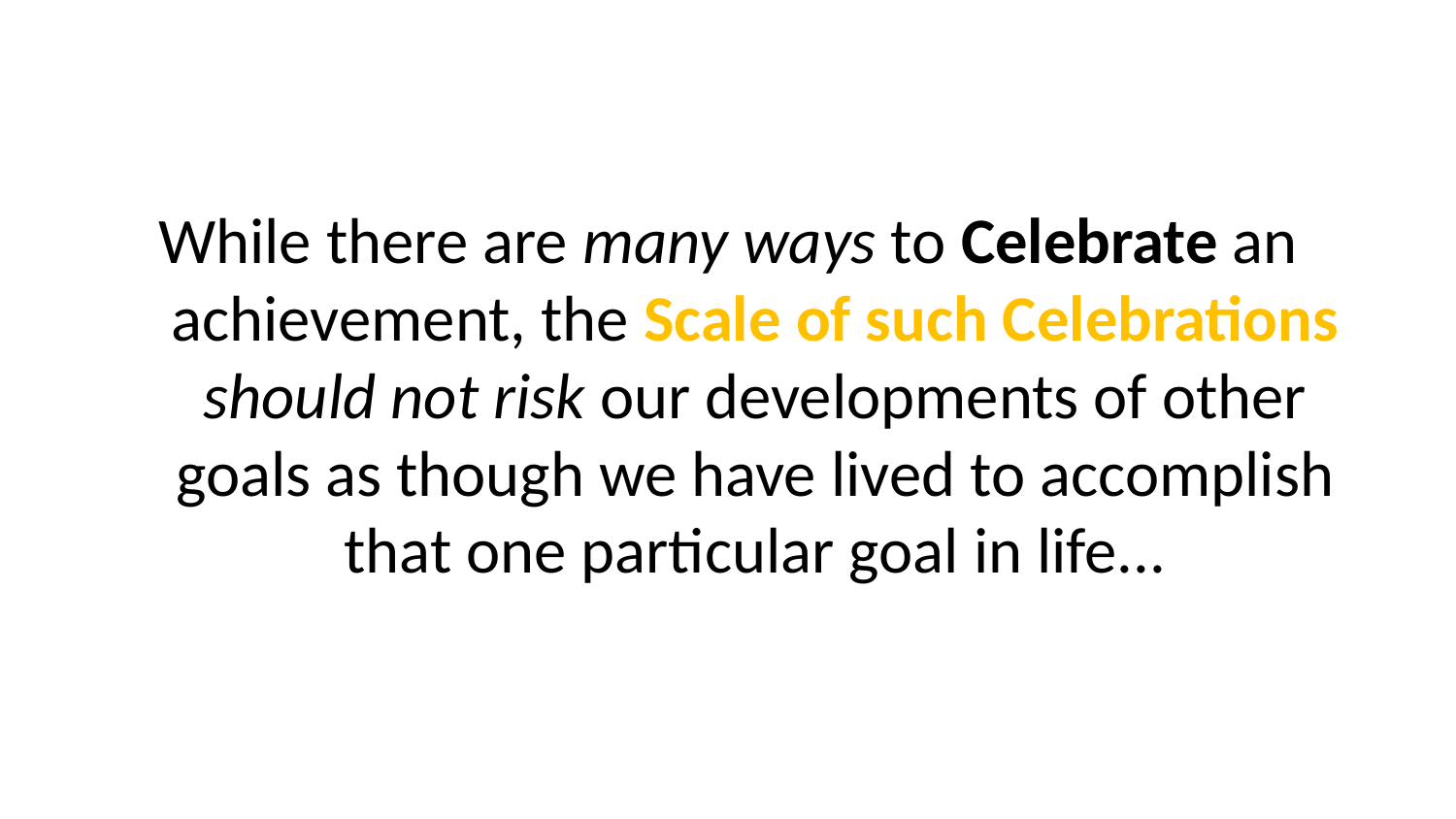

While there are many ways to Celebrate an achievement, the Scale of such Celebrations should not risk our developments of other goals as though we have lived to accomplish that one particular goal in life...